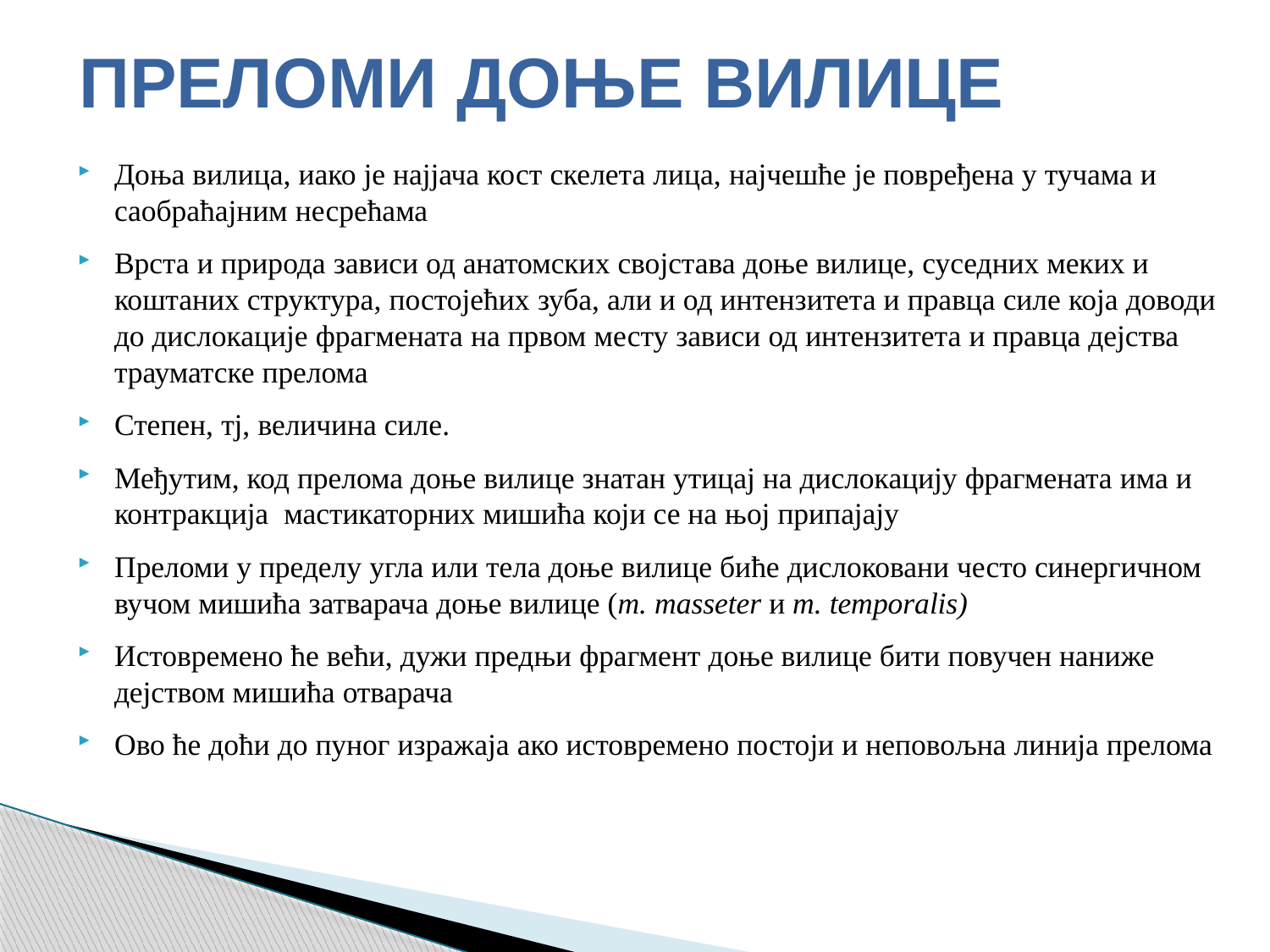

# ПРЕЛОМИ ДОЊЕ ВИЛИЦЕ
Доња вилица, иако је најјача кост скелета лица, најчешће је повређена у тучама и саобраћајним несрећама
Врста и природа зависи од анатомских својстава доње вилице, суседних меких и коштаних структура, постојећих зуба, али и од интензитета и правца силе која доводи до дислокације фрагмената на првом месту зависи од интензитета и правца дејства трауматске прелома
Степен, тј, величина силе.
Међутим, код прелома доње вилице знатан утицај на дислокацију фрагмената има и контракција  мастикаторних мишића који се на њој припајају
Преломи у пределу угла или тела доње вилице биће дислоковани често синергичном вучом мишића затварача доње вилице (m. masseter и m. temporalis)
Истовремено ће већи, дужи предњи фрагмент доње вилице бити повучен наниже дејством мишића отварача
Ово ће доћи до пуног изражаја ако истовремено постоји и неповољна линија прелома